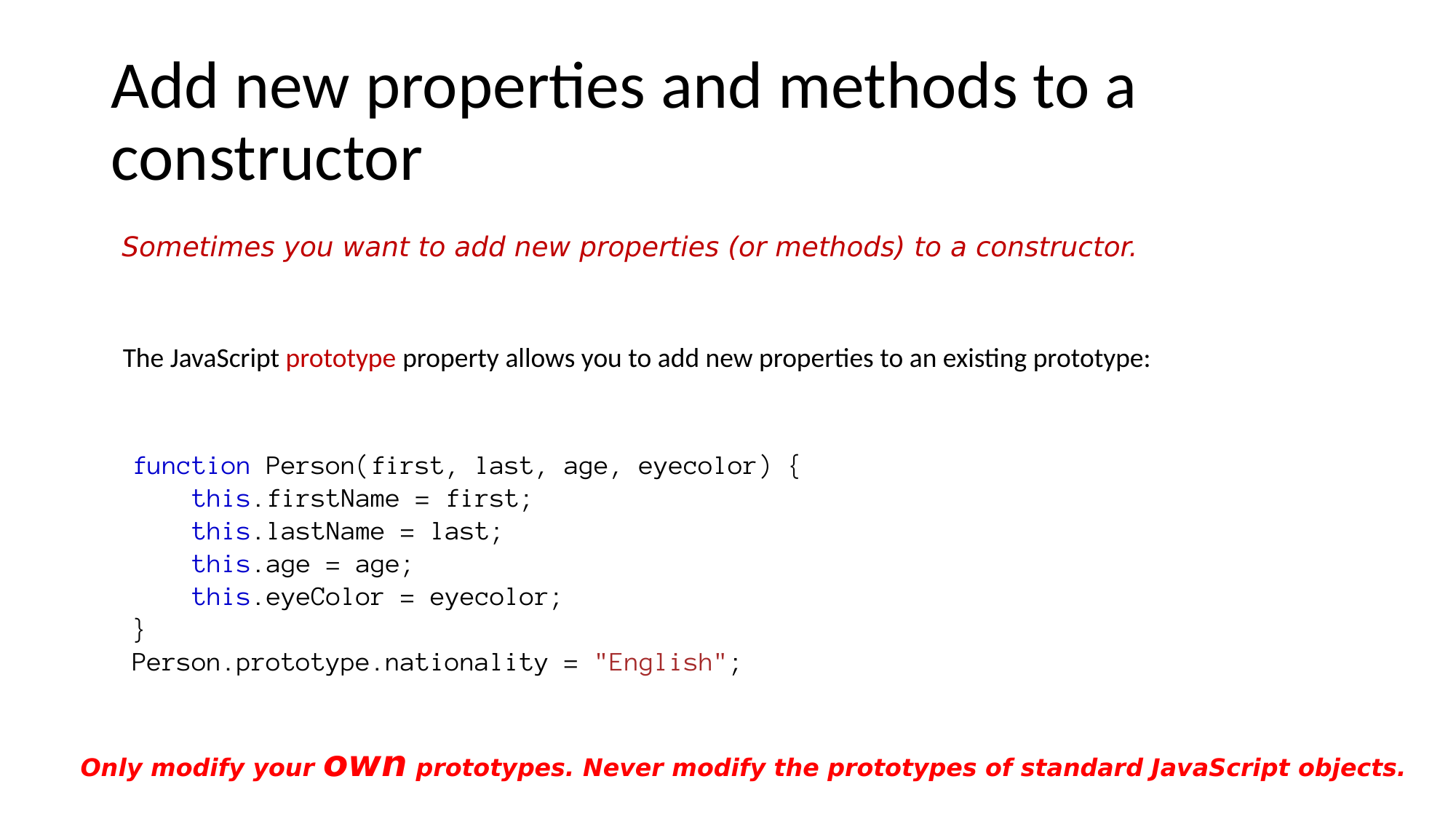

# Add new properties and methods to a constructor
Sometimes you want to add new properties (or methods) to a constructor.
The JavaScript prototype property allows you to add new properties to an existing prototype:
function Person(first, last, age, eyecolor) {
    this.firstName = first;
    this.lastName = last;
    this.age = age;
    this.eyeColor = eyecolor;
}
Person.prototype.nationality = "English";
Only modify your own prototypes. Never modify the prototypes of standard JavaScript objects.